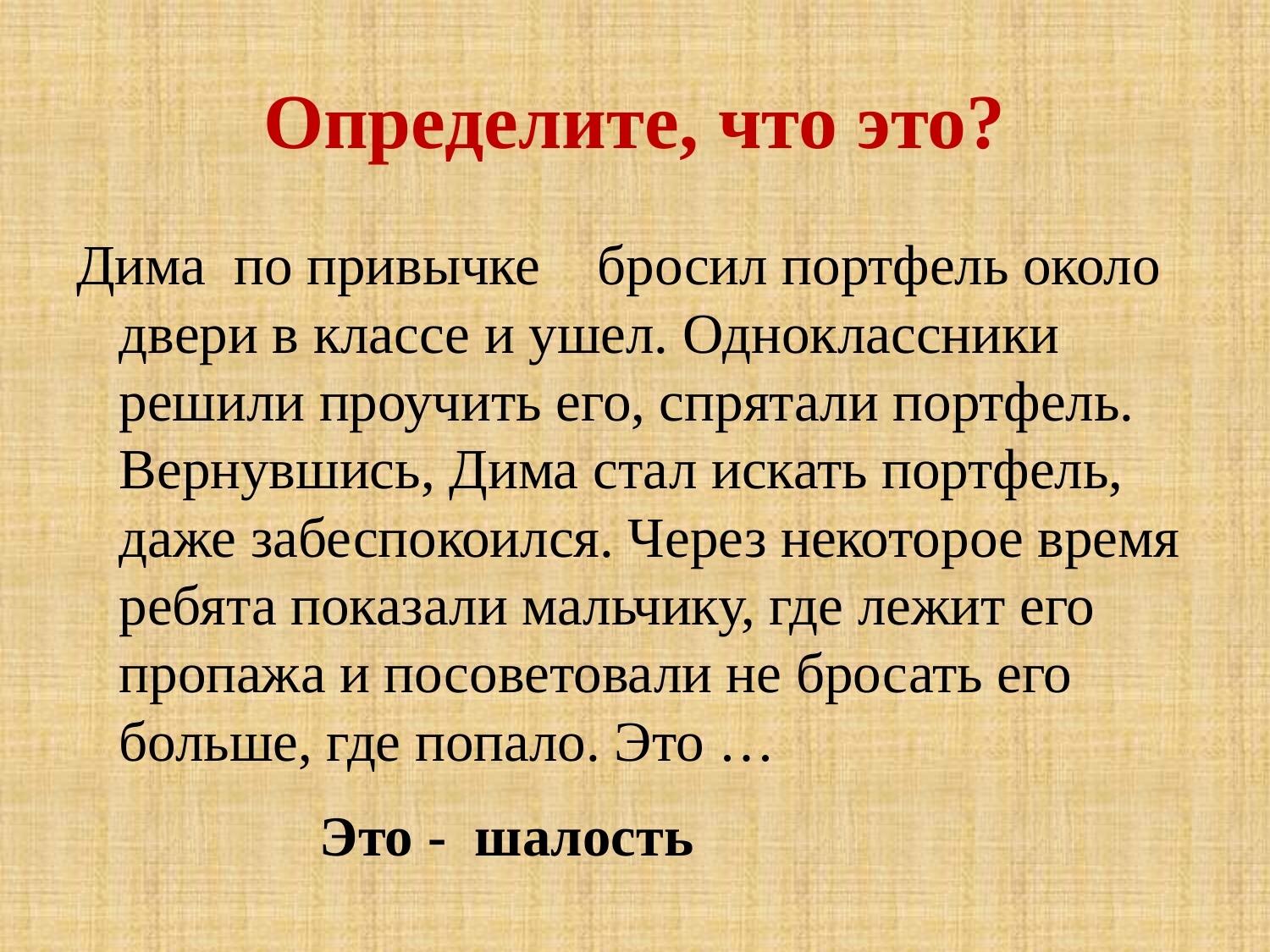

# Определите, что это?
Дима  по привычке    бросил портфель около двери в классе и ушел. Одноклассники решили проучить его, спрятали портфель. Вернувшись, Дима стал искать портфель, даже забеспокоился. Через некоторое время ребята показали мальчику, где лежит его пропажа и посоветовали не бросать его больше, где попало. Это …

Это -  шалость